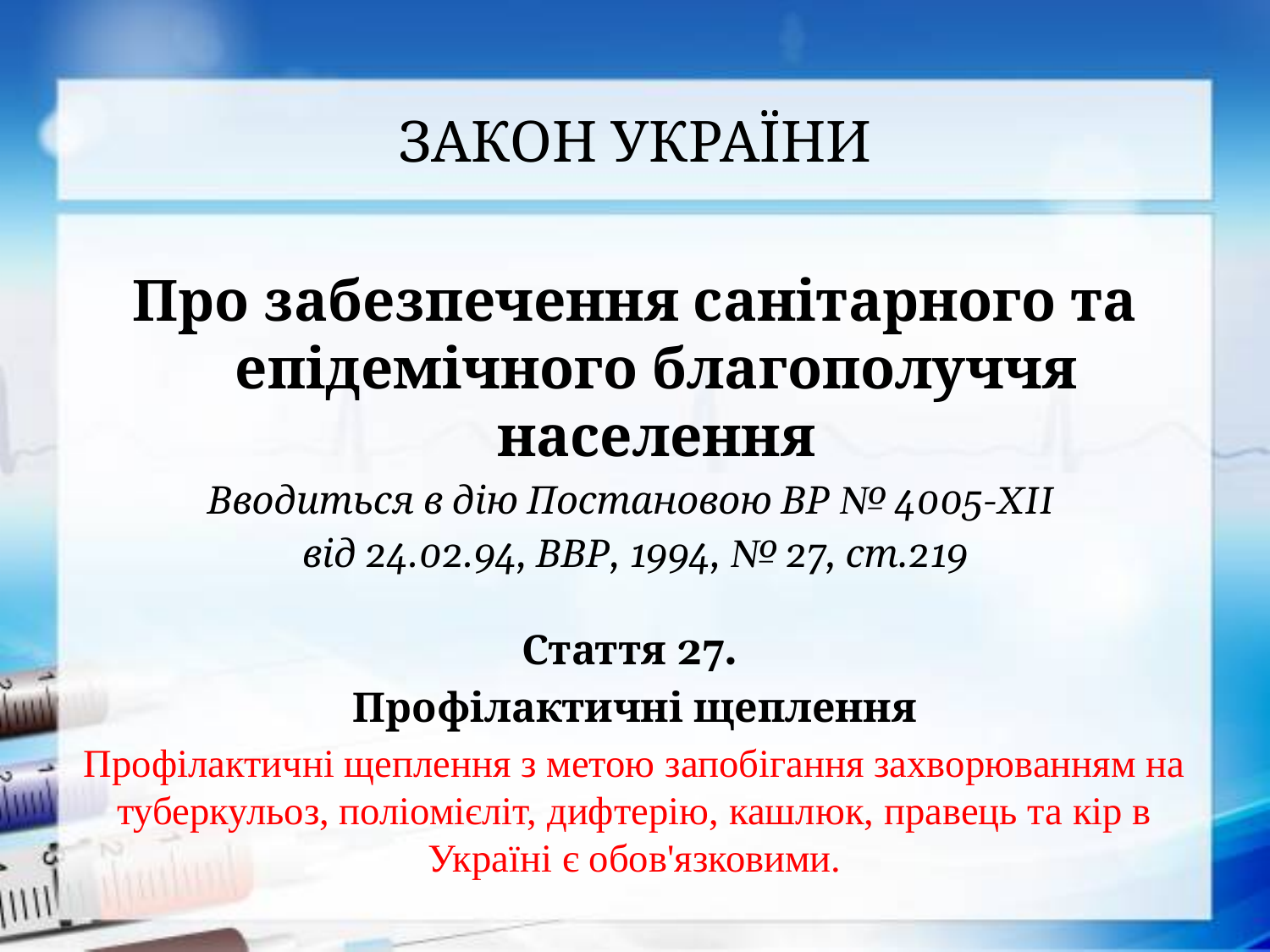

ЗАКОН УКРАЇНИ

Про забезпечення санітарного та епідемічного благополуччя населення
Вводиться в дію Постановою ВР № 4005-XII
від 24.02.94, ВВР, 1994, № 27, ст.219

Стаття 27.
Профілактичні щеплення
Профілактичні щеплення з метою запобігання захворюванням на туберкульоз, поліомієліт, дифтерію, кашлюк, правець та кір в Україні є обов'язковими.